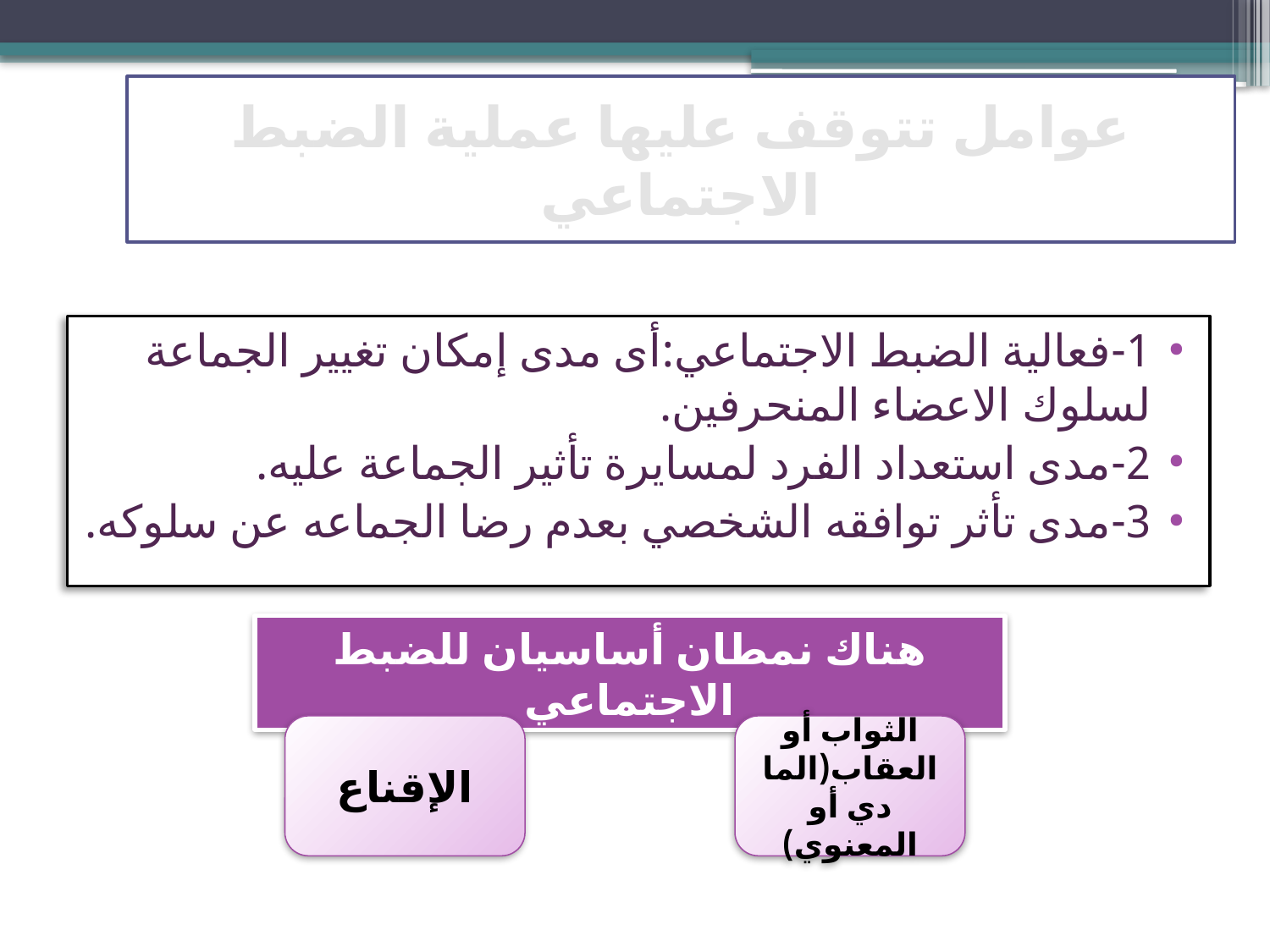

# عوامل تتوقف عليها عملية الضبط الاجتماعي
1-فعالية الضبط الاجتماعي:أى مدى إمكان تغيير الجماعة لسلوك الاعضاء المنحرفين.
2-مدى استعداد الفرد لمسايرة تأثير الجماعة عليه.
3-مدى تأثر توافقه الشخصي بعدم رضا الجماعه عن سلوكه.
هناك نمطان أساسيان للضبط الاجتماعي
الإقناع
الثواب أو العقاب(المادي أو المعنوي)